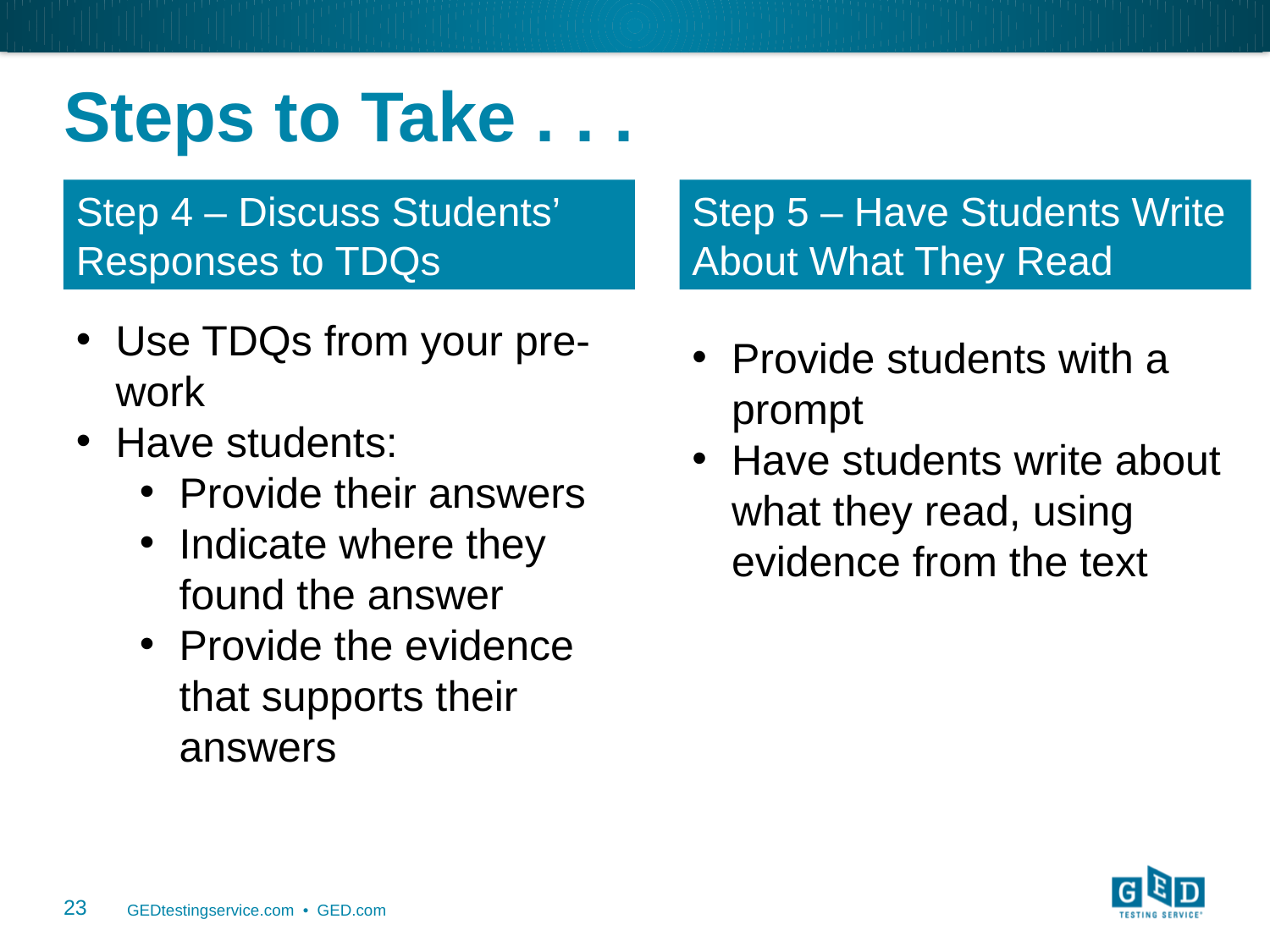

# Steps to Take . . .
Step 4 – Discuss Students’ Responses to TDQs
Step 5 – Have Students Write About What They Read

Use TDQs from your pre-work
Have students:
Provide their answers
Indicate where they found the answer
Provide the evidence that supports their answers

Provide students with a prompt
Have students write about what they read, using evidence from the text

23